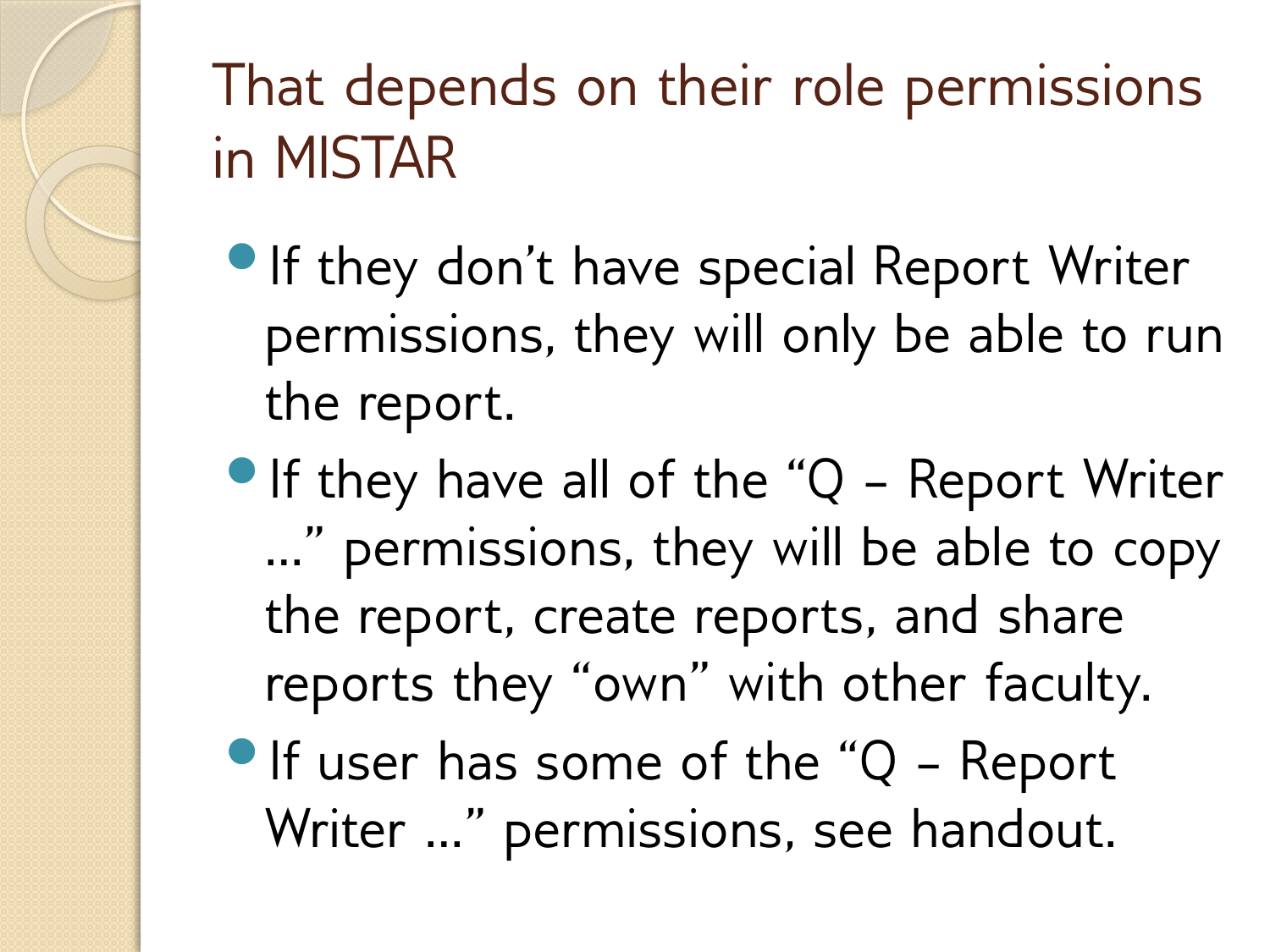

# That depends on their role permissions in MISTAR
If they don’t have special Report Writer permissions, they will only be able to run the report.
If they have all of the “Q – Report Writer …” permissions, they will be able to copy the report, create reports, and share reports they “own” with other faculty.
If user has some of the “Q – Report Writer …” permissions, see handout.